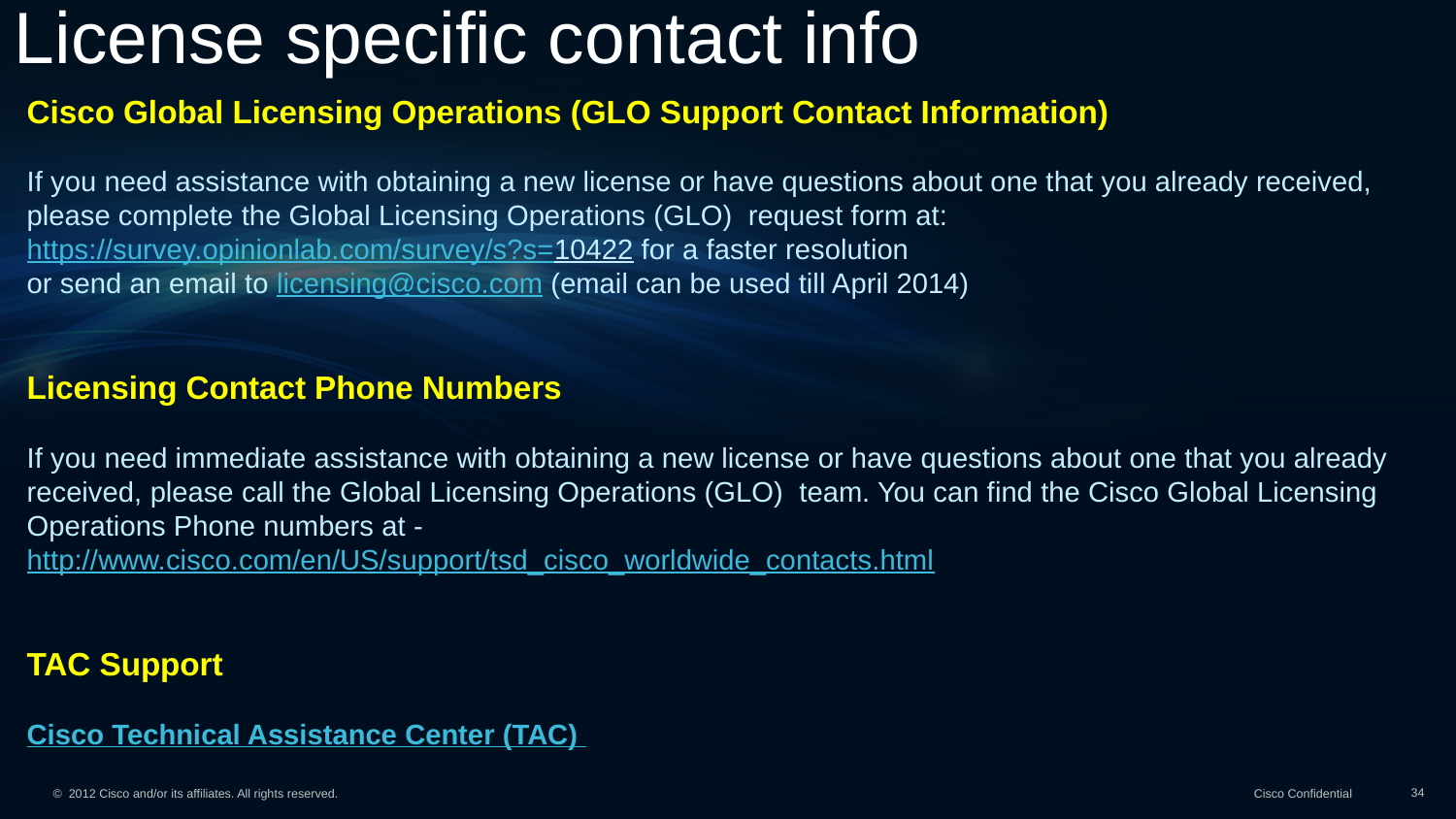

# License specific contact info
Cisco Global Licensing Operations (GLO Support Contact Information)

If you need assistance with obtaining a new license or have questions about one that you already received, please complete the Global Licensing Operations (GLO)  request form at:
https://survey.opinionlab.com/survey/s?s=10422 for a faster resolution
or send an email to licensing@cisco.com (email can be used till April 2014)

Licensing Contact Phone Numbers

If you need immediate assistance with obtaining a new license or have questions about one that you already received, please call the Global Licensing Operations (GLO)  team. You can find the Cisco Global Licensing Operations Phone numbers at -
http://www.cisco.com/en/US/support/tsd_cisco_worldwide_contacts.html

TAC Support

Cisco Technical Assistance Center (TAC)